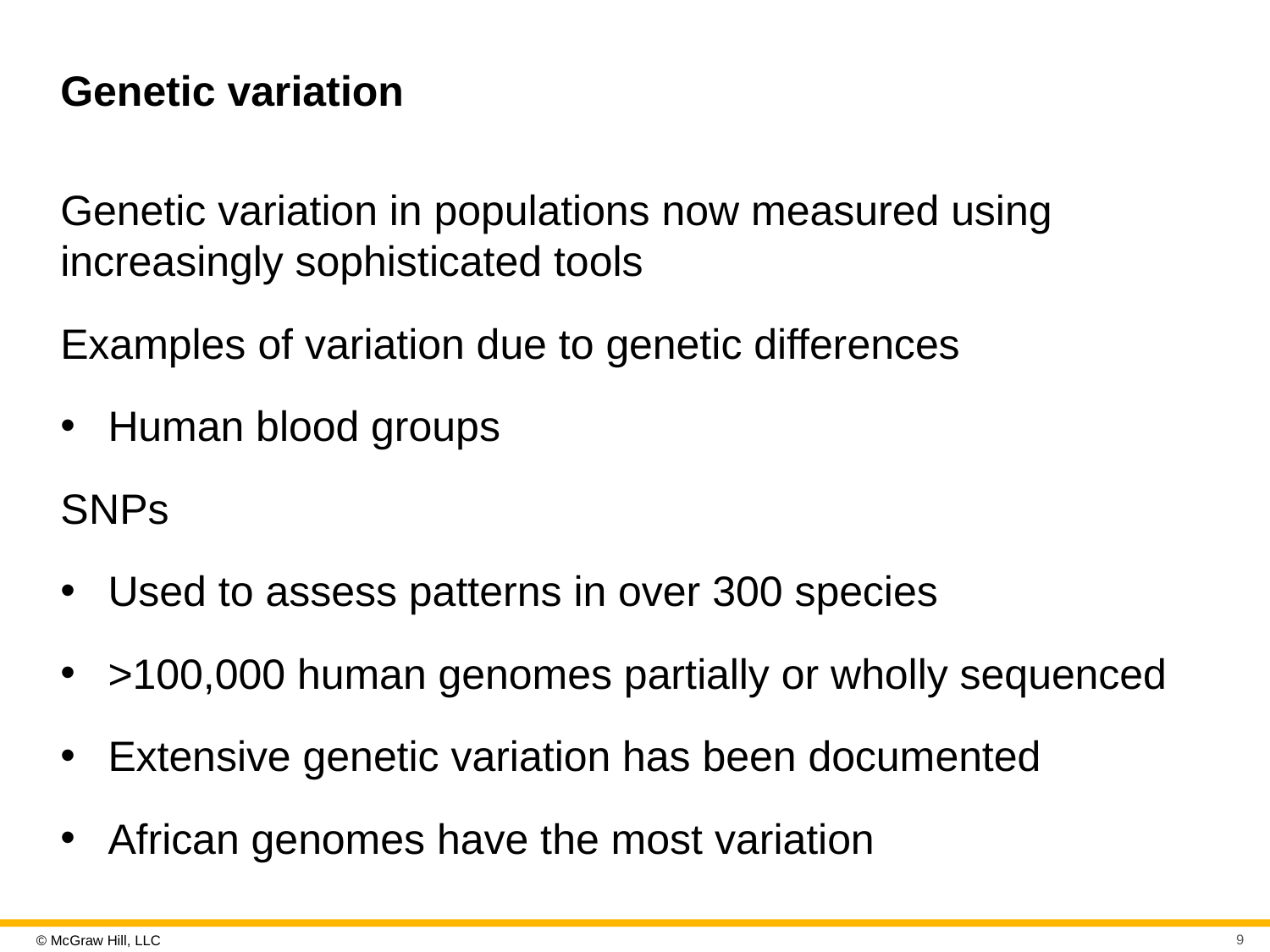

# Genetic variation
Genetic variation in populations now measured using increasingly sophisticated tools
Examples of variation due to genetic differences
Human blood groups
S N Ps
Used to assess patterns in over 300 species
>100,000 human genomes partially or wholly sequenced
Extensive genetic variation has been documented
African genomes have the most variation
9